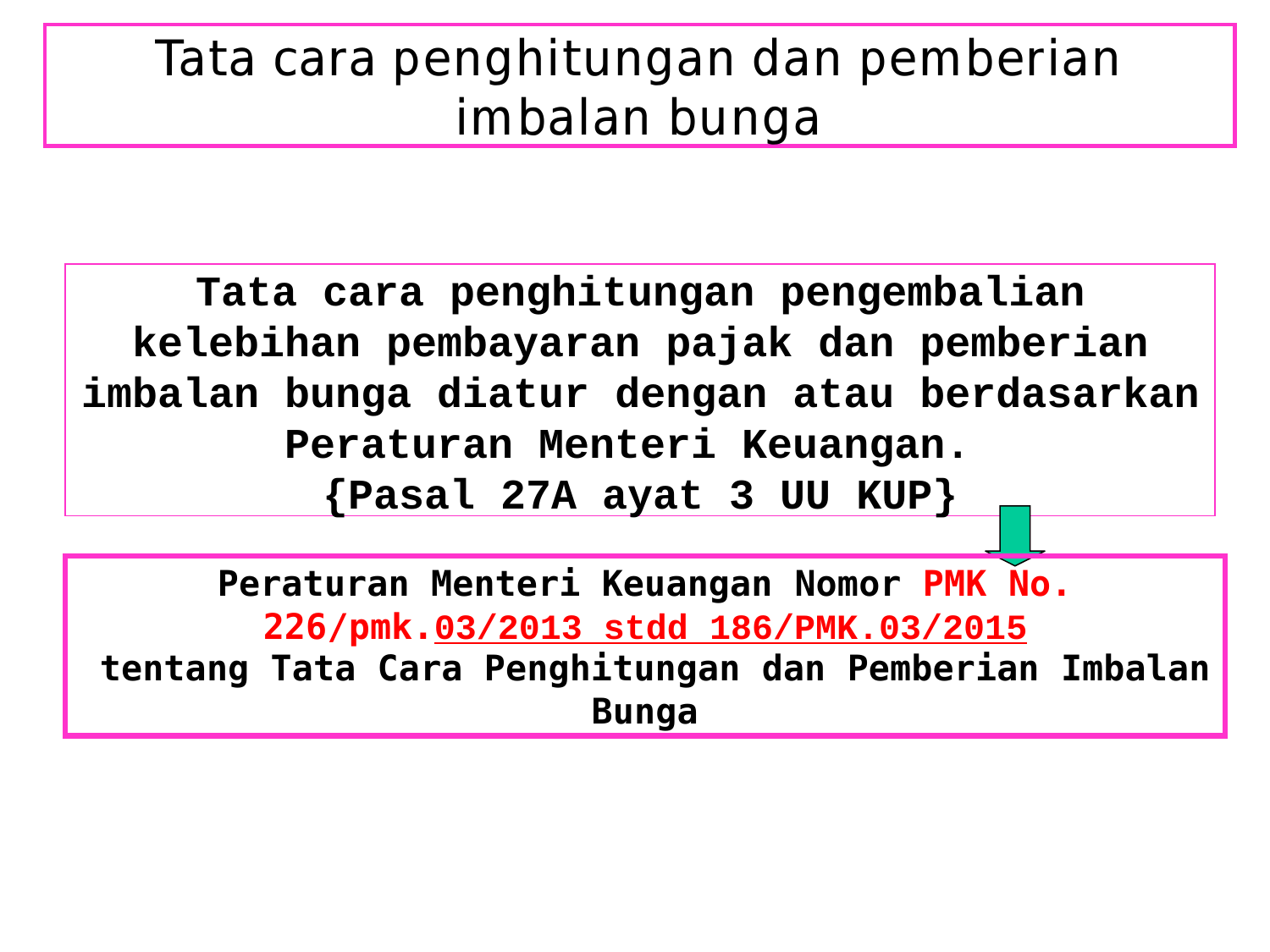

Tata cara penghitungan dan pemberian imbalan bunga
# Tata cara penghitungan pengembalian kelebihan pembayaran pajak dan pemberian imbalan bunga diatur dengan atau berdasarkan Peraturan Menteri Keuangan. {Pasal 27A ayat 3 UU KUP}

Peraturan Menteri Keuangan Nomor PMK No. 226/pmk.03/2013 stdd 186/PMK.03/2015
 tentang Tata Cara Penghitungan dan Pemberian Imbalan Bunga